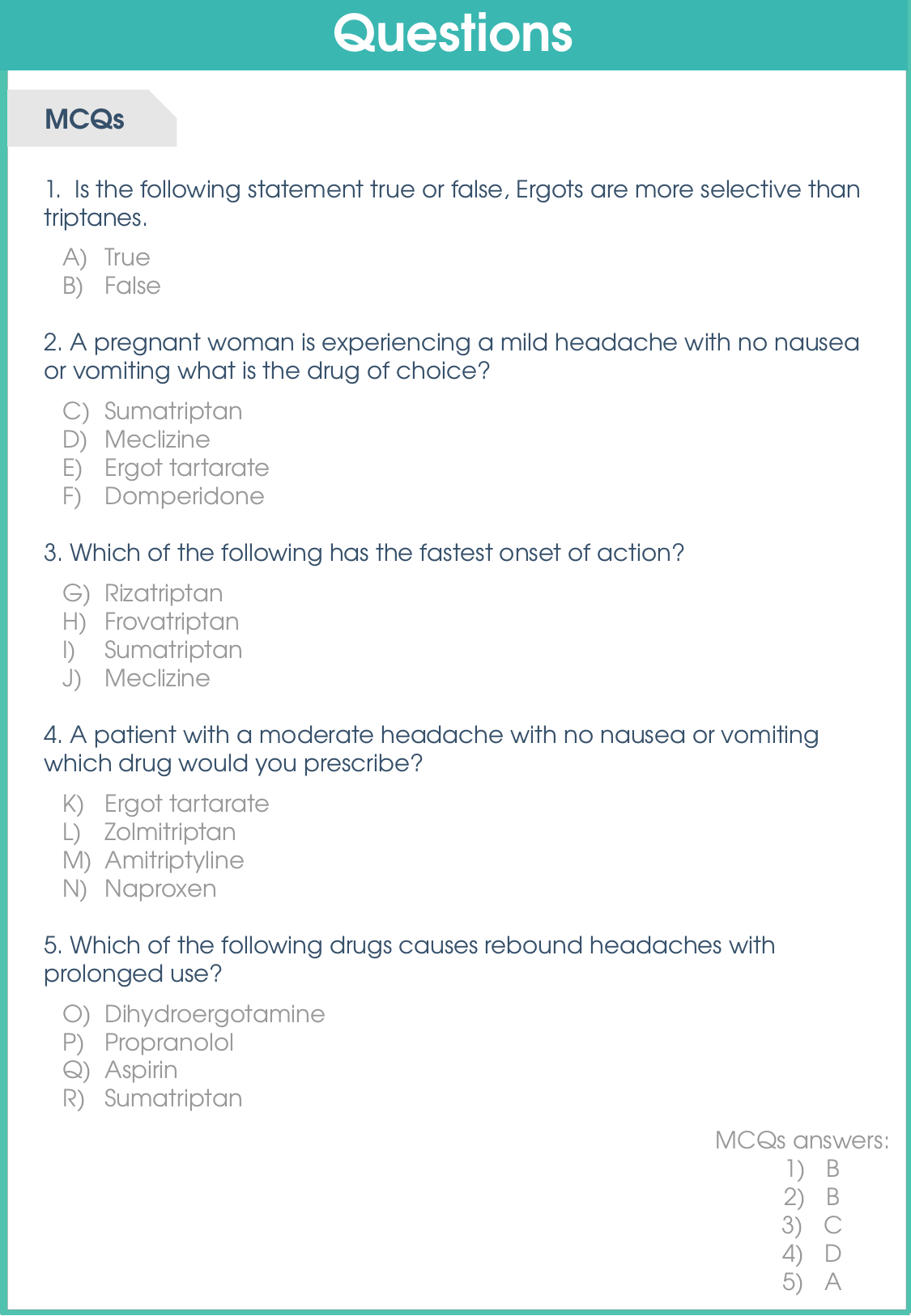

Questions
MCQs
1.  Is the following statement true or false, Ergots are more selective than triptanes.

True
False

2. A pregnant woman is experiencing a mild headache with no nausea or vomiting what is the drug of choice?

Sumatriptan
Meclizine
Ergot tartarate
Domperidone

3. Which of the following has the fastest onset of action?

Rizatriptan
Frovatriptan
Sumatriptan
Meclizine

4. A patient with a moderate headache with no nausea or vomiting which drug would you prescribe?

Ergot tartarate
Zolmitriptan
Amitriptyline
Naproxen

5. Which of the following drugs causes rebound headaches with prolonged use?

Dihydroergotamine
Propranolol
Aspirin
Sumatriptan
MCQs answers:
B
B
C
D
A